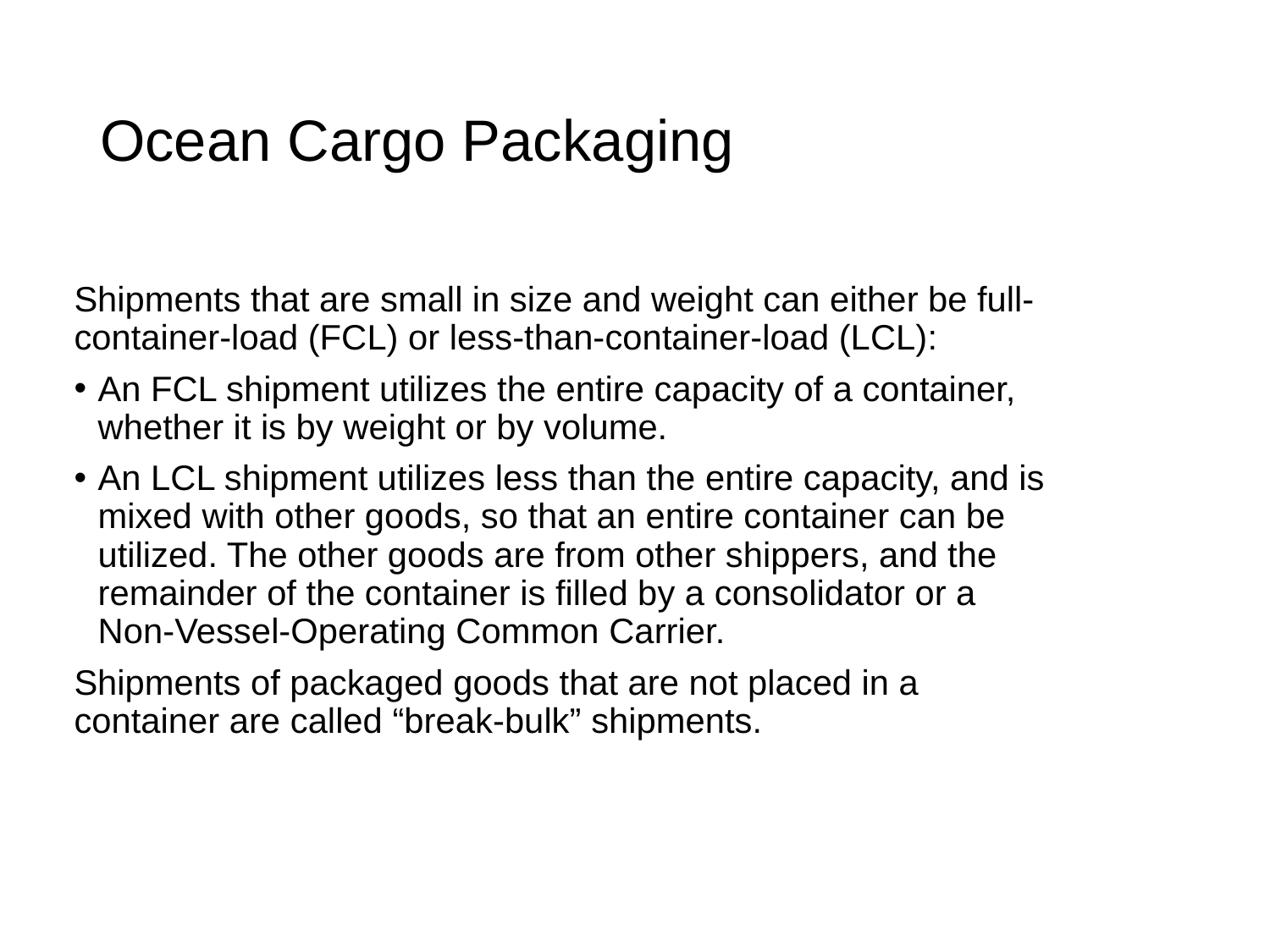

# Ocean Cargo Packaging
Shipments that are small in size and weight can either be full-container-load (FCL) or less-than-container-load (LCL):
An FCL shipment utilizes the entire capacity of a container, whether it is by weight or by volume.
An LCL shipment utilizes less than the entire capacity, and is mixed with other goods, so that an entire container can be utilized. The other goods are from other shippers, and the remainder of the container is filled by a consolidator or a Non-Vessel-Operating Common Carrier.
Shipments of packaged goods that are not placed in a container are called “break-bulk” shipments.